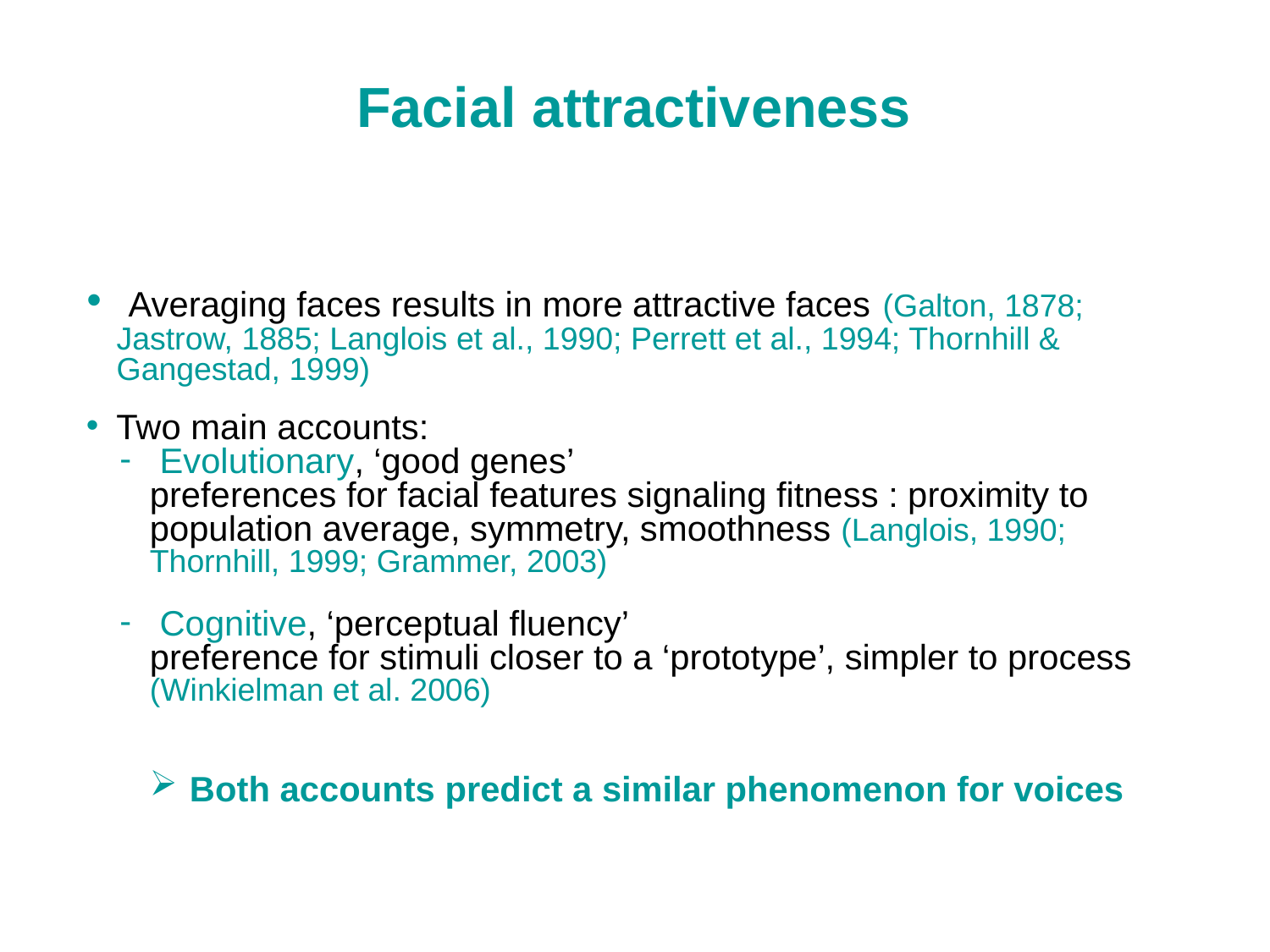

Facial attractiveness
 Averaging faces results in more attractive faces (Galton, 1878; Jastrow, 1885; Langlois et al., 1990; Perrett et al., 1994; Thornhill & Gangestad, 1999)

Two main accounts:
 Evolutionary, ‘good genes’
preferences for facial features signaling fitness : proximity to population average, symmetry, smoothness (Langlois, 1990; Thornhill, 1999; Grammer, 2003)

 Cognitive, ‘perceptual fluency’
preference for stimuli closer to a ‘prototype’, simpler to process (Winkielman et al. 2006)

 Both accounts predict a similar phenomenon for voices